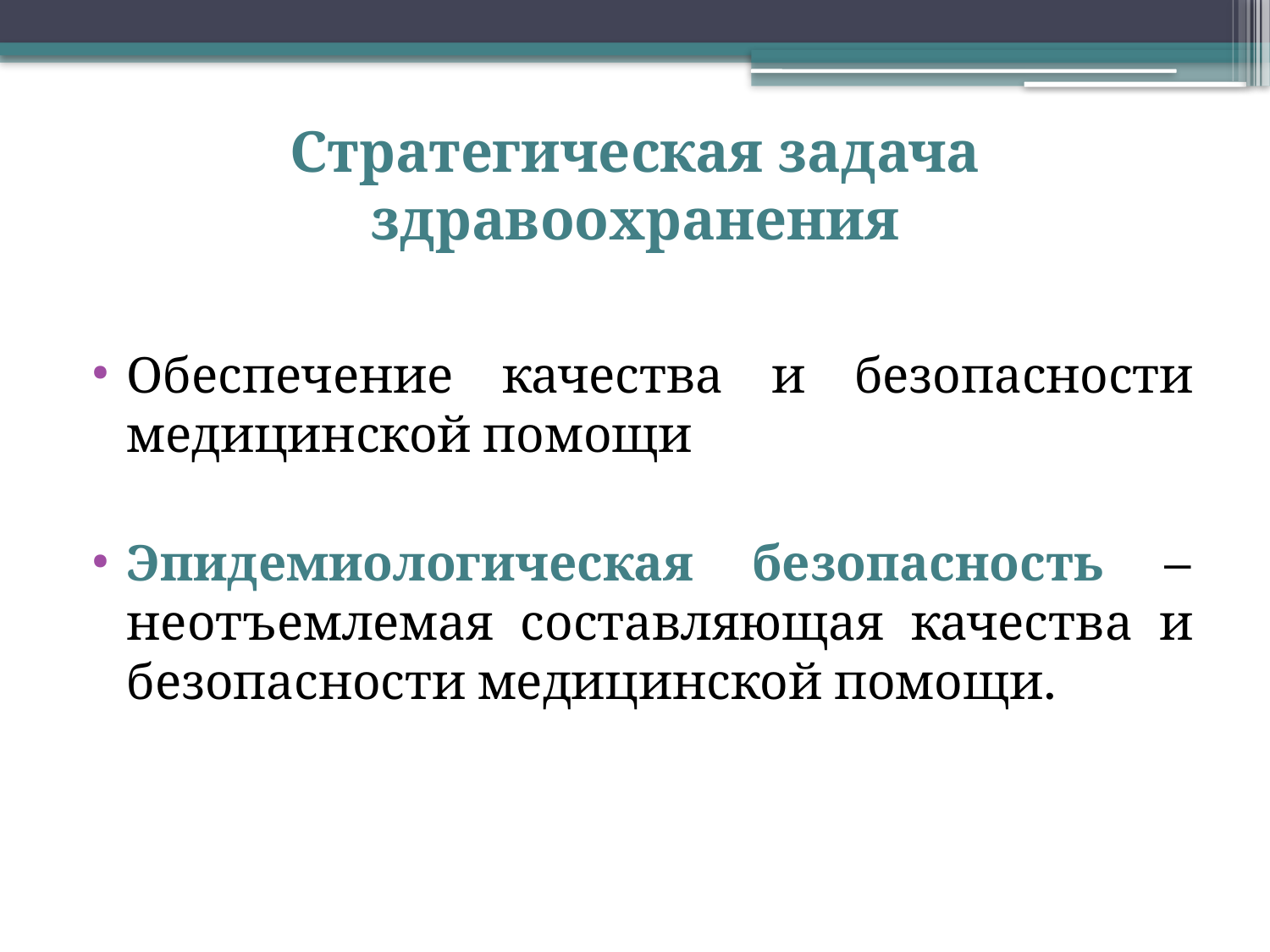

# Стратегическая задача здравоохранения
Обеспечение качества и безопасности медицинской помощи

Эпидемиологическая безопасность – неотъемлемая составляющая качества и безопасности медицинской помощи.